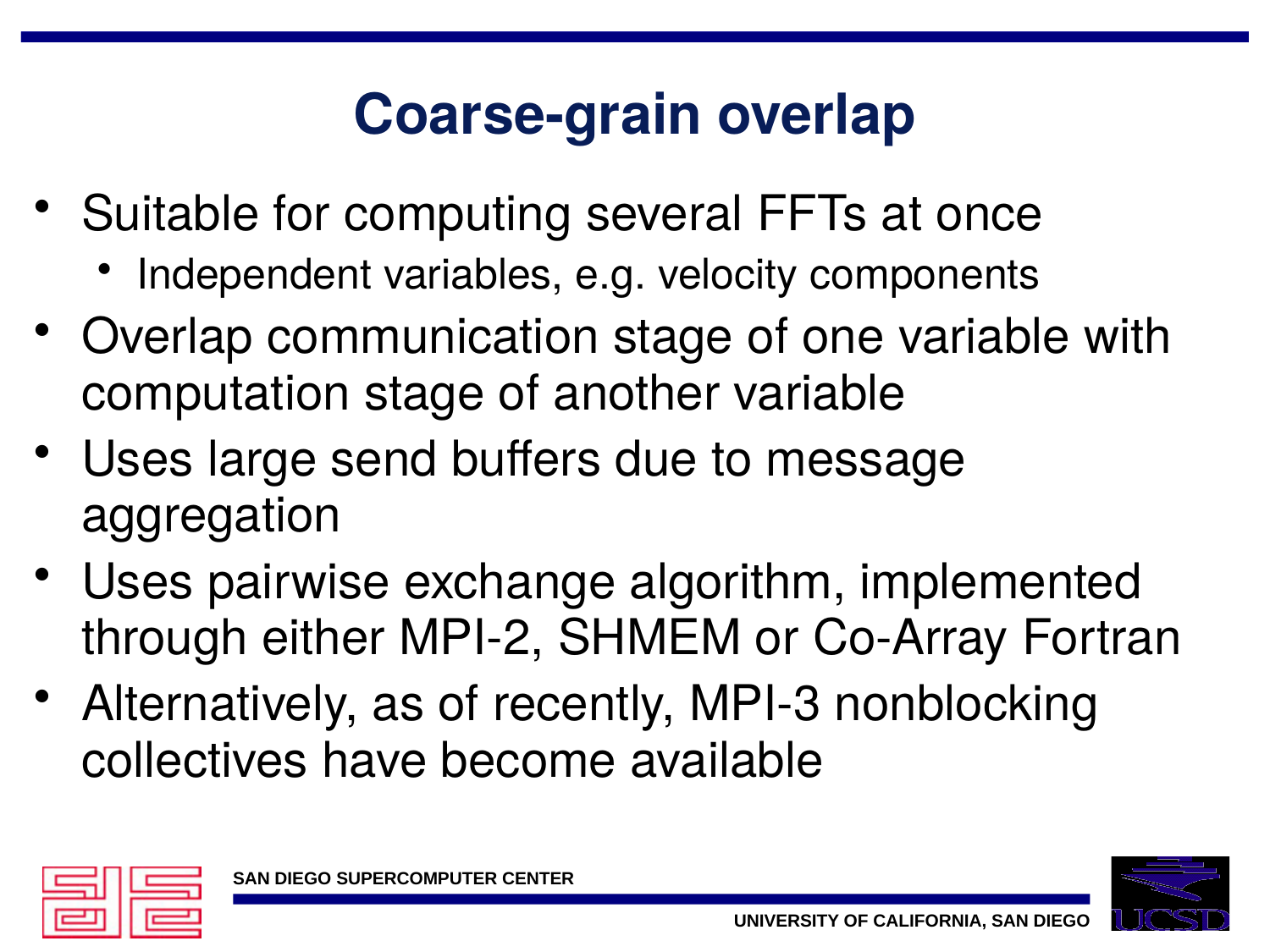

# Coarse-grain overlap
Suitable for computing several FFTs at once
Independent variables, e.g. velocity components
Overlap communication stage of one variable with computation stage of another variable
Uses large send buffers due to message aggregation
Uses pairwise exchange algorithm, implemented through either MPI-2, SHMEM or Co-Array Fortran
Alternatively, as of recently, MPI-3 nonblocking collectives have become available